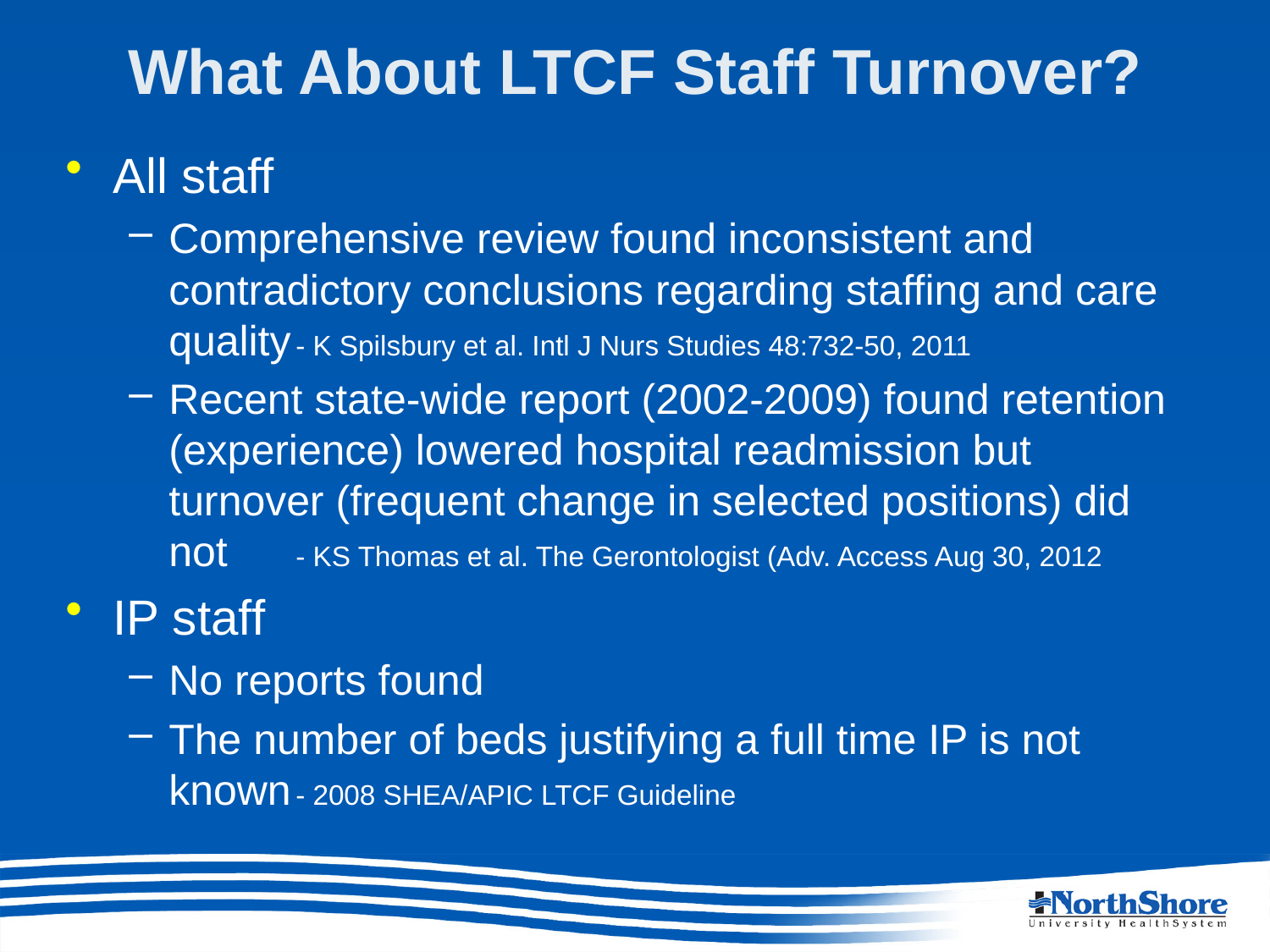

# What About LTCF Staff Turnover?
All staff
Comprehensive review found inconsistent and contradictory conclusions regarding staffing and care quality	- K Spilsbury et al. Intl J Nurs Studies 48:732-50, 2011
Recent state-wide report (2002-2009) found retention (experience) lowered hospital readmission but turnover (frequent change in selected positions) did not	- KS Thomas et al. The Gerontologist (Adv. Access Aug 30, 2012
IP staff
No reports found
The number of beds justifying a full time IP is not known	- 2008 SHEA/APIC LTCF Guideline